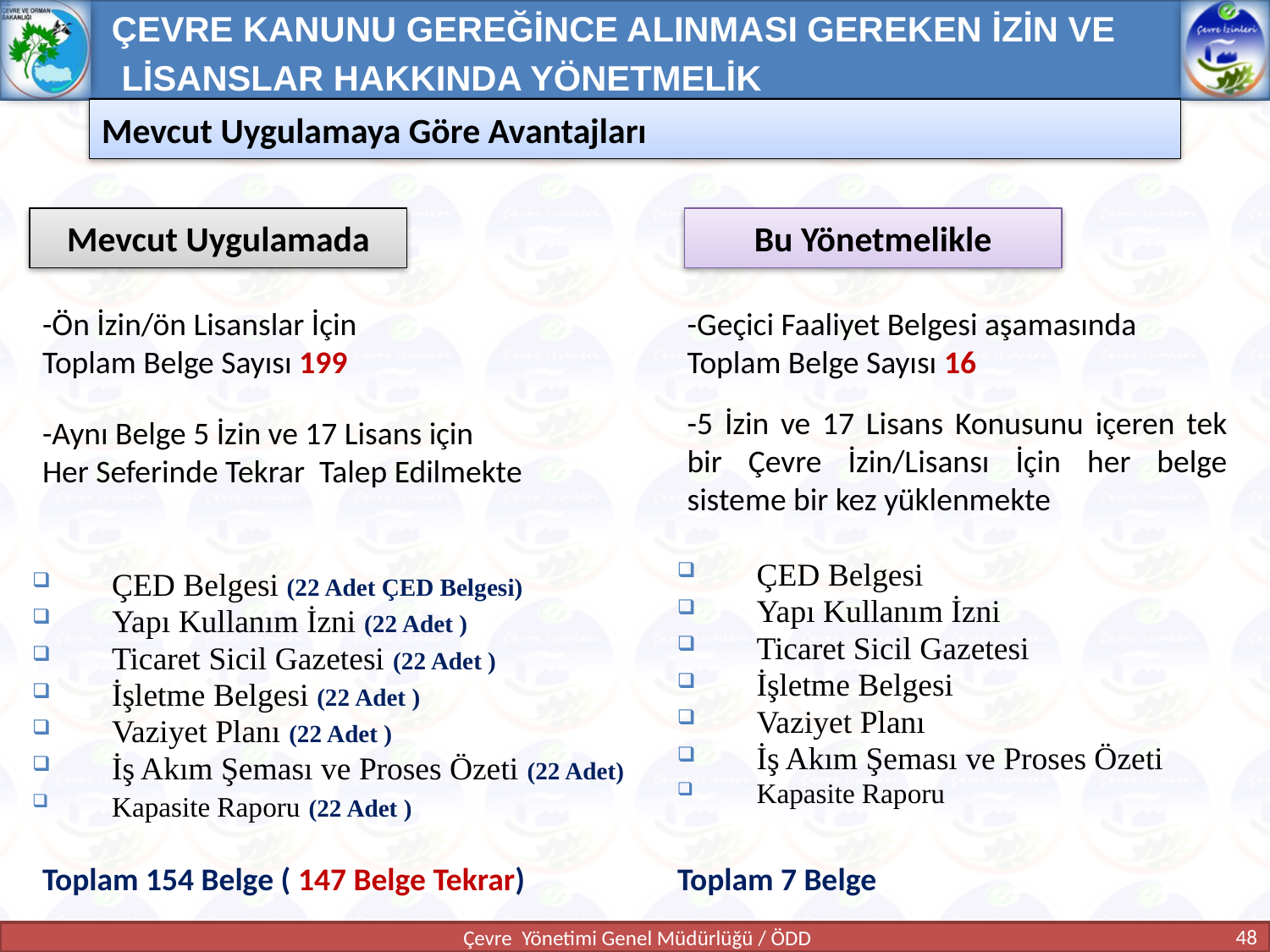

ÇEVRE KANUNU GEREĞİNCE ALINMASI GEREKEN İZİN VE
 LİSANSLAR HAKKINDA YÖNETMELİK
Mevcut Uygulamaya Göre Avantajları
Mevcut Uygulamada
Bu Yönetmelikle
-Ön İzin/ön Lisanslar İçin
Toplam Belge Sayısı 199
-Geçici Faaliyet Belgesi aşamasında  Toplam Belge Sayısı 16
-5 İzin ve 17 Lisans Konusunu içeren tek bir Çevre İzin/Lisansı İçin her belge sisteme bir kez yüklenmekte
-Aynı Belge 5 İzin ve 17 Lisans için
Her Seferinde Tekrar  Talep Edilmekte
ÇED Belgesi
Yapı Kullanım İzni
Ticaret Sicil Gazetesi
İşletme Belgesi
Vaziyet Planı
İş Akım Şeması ve Proses Özeti
Kapasite Raporu
ÇED Belgesi (22 Adet ÇED Belgesi)
Yapı Kullanım İzni (22 Adet )
Ticaret Sicil Gazetesi (22 Adet )
İşletme Belgesi (22 Adet )
Vaziyet Planı (22 Adet )
İş Akım Şeması ve Proses Özeti (22 Adet)
Kapasite Raporu (22 Adet )
Toplam 154 Belge ( 147 Belge Tekrar)
Toplam 7 Belge
48
Çevre  Yönetimi Genel Müdürlüğü / ÖDD